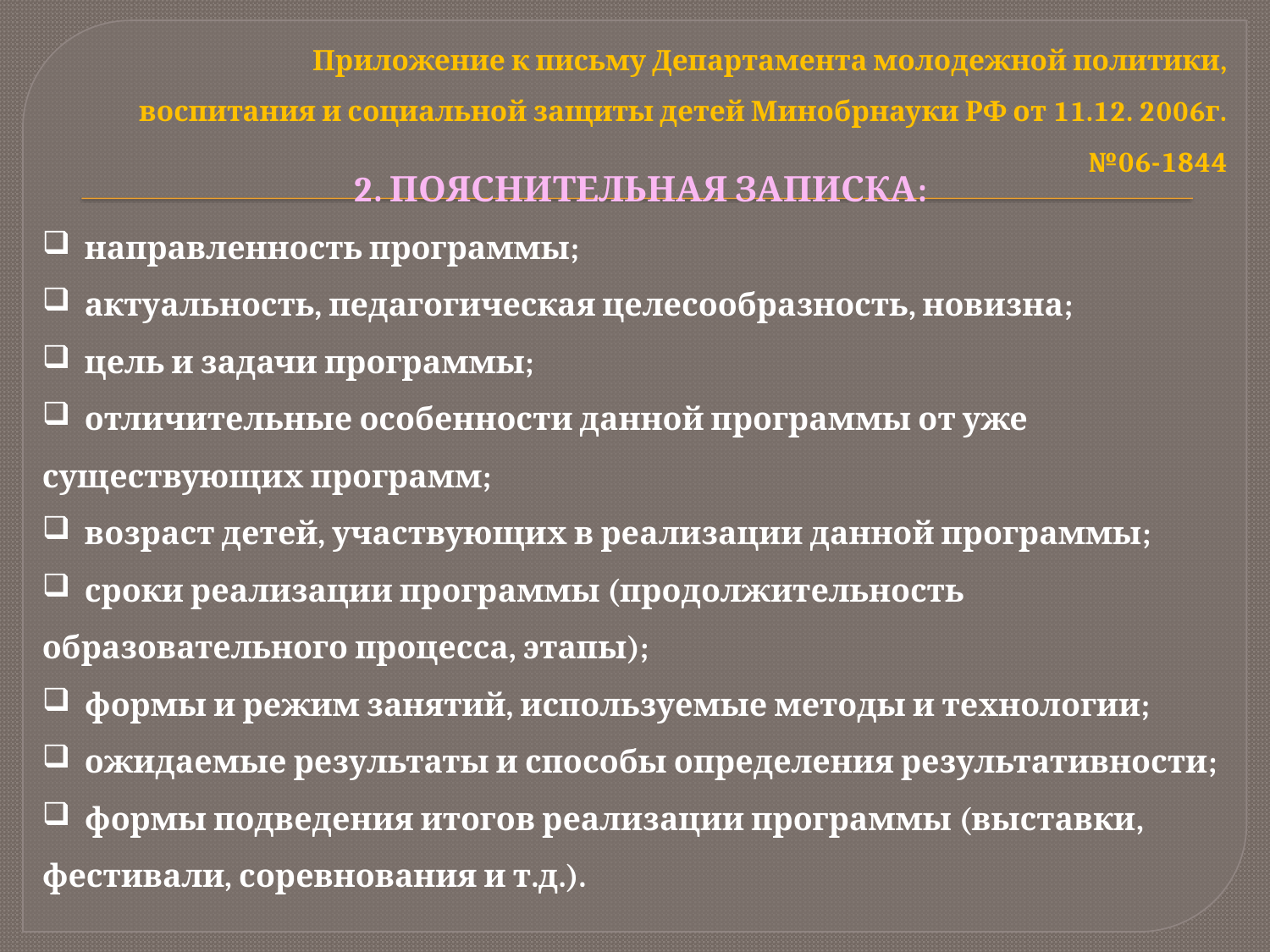

Приложение к письму Департамента молодежной политики, воспитания и социальной защиты детей Минобрнауки РФ от 11.12. 2006г. №06-1844
2. ПОЯСНИТЕЛЬНАЯ ЗАПИСКА:
  направленность программы;
  актуальность, педагогическая целесообразность, новизна;
  цель и задачи программы;
  отличительные особенности данной программы от уже существующих программ;
  возраст детей, участвующих в реализации данной программы;
  сроки реализации программы (продолжительность образовательного процесса, этапы);
  формы и режим занятий, используемые методы и технологии;
  ожидаемые результаты и способы определения результативности;
  формы подведения итогов реализации программы (выставки, фестивали, соревнования и т.д.).